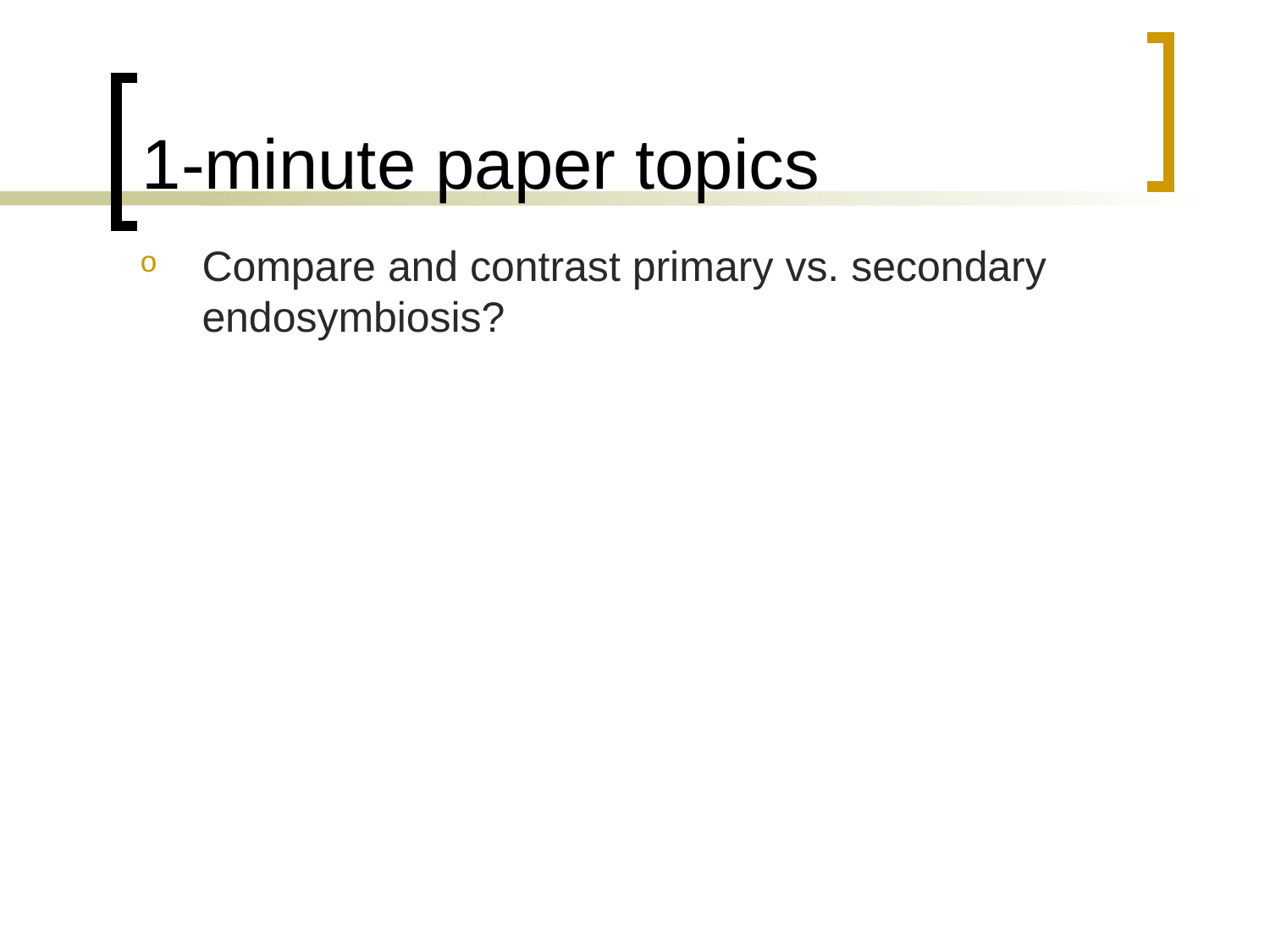

# 1-minute paper topics
Compare and contrast primary vs. secondary endosymbiosis?